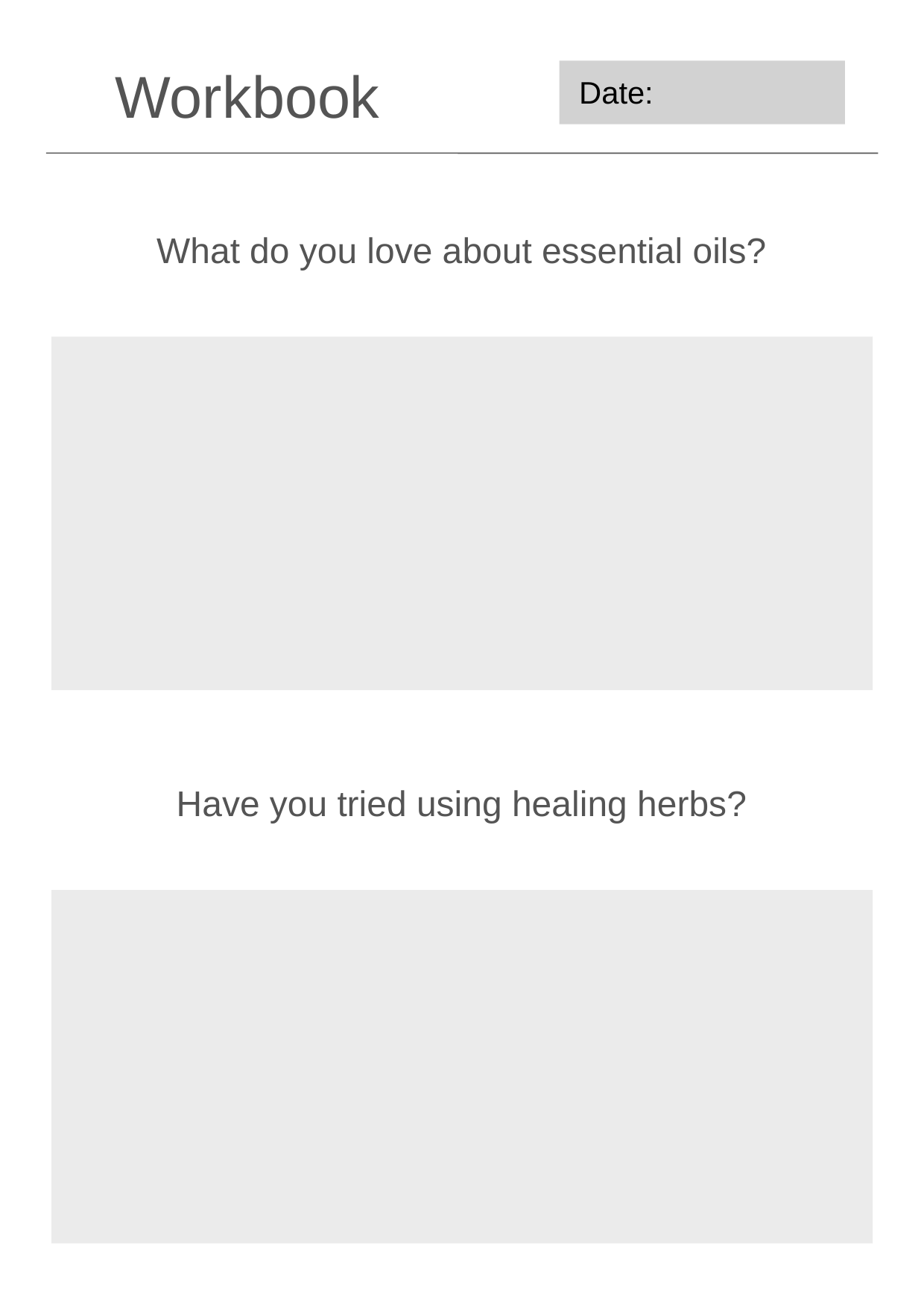

Workbook

Date:

What do you love about essential oils?

Have you tried using healing herbs?